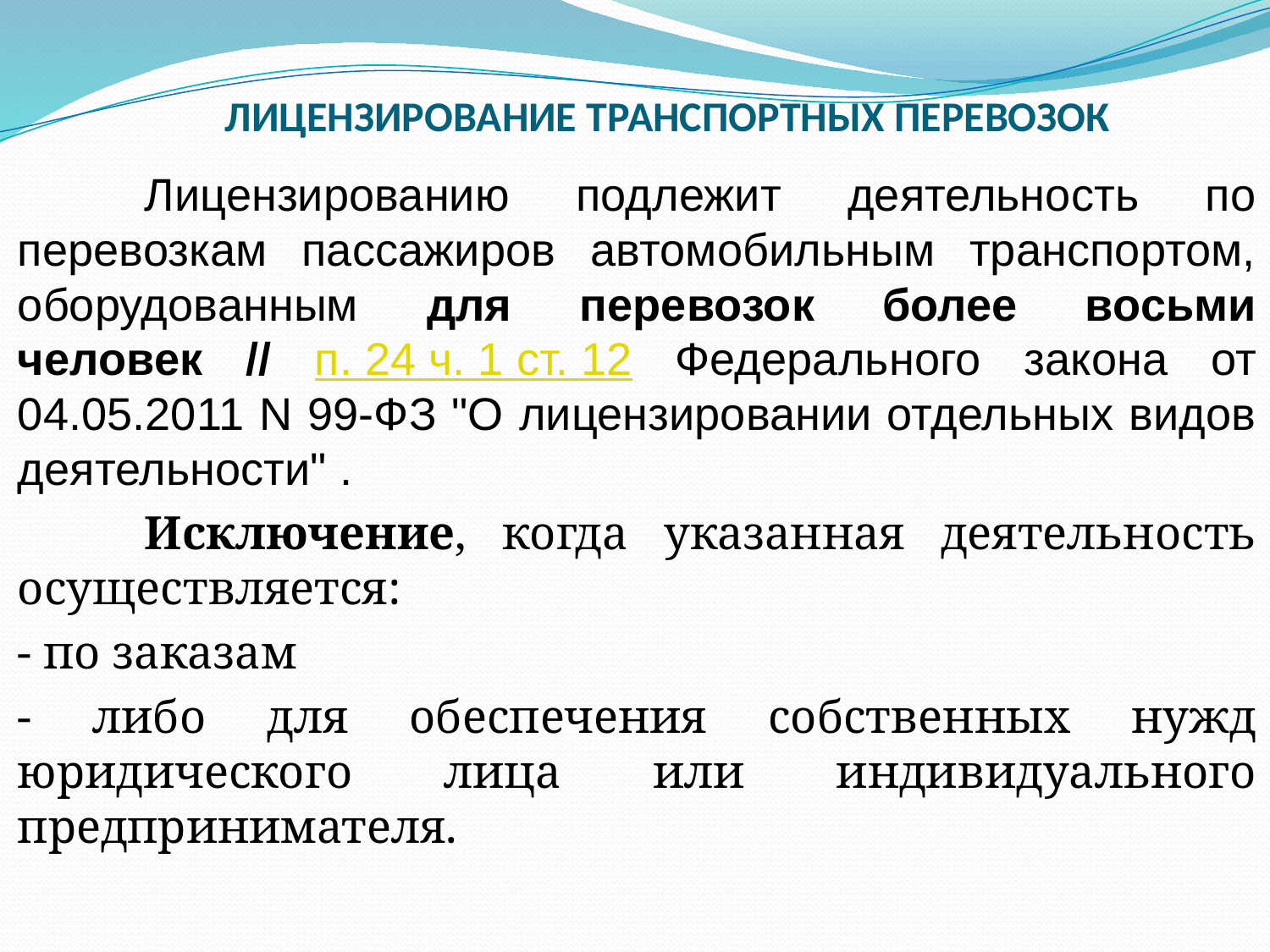

ЛИЦЕНЗИРОВАНИЕ ТРАНСПОРТНЫХ ПЕРЕВОЗОК
	Лицензированию подлежит деятельность по перевозкам пассажиров автомобильным транспортом, оборудованным для перевозок более восьми человек // п. 24 ч. 1 ст. 12 Федерального закона от 04.05.2011 N 99-ФЗ "О лицензировании отдельных видов деятельности" .
	Исключение, когда указанная деятельность осуществляется:
- по заказам
- либо для обеспечения собственных нужд юридического лица или индивидуального предпринимателя.